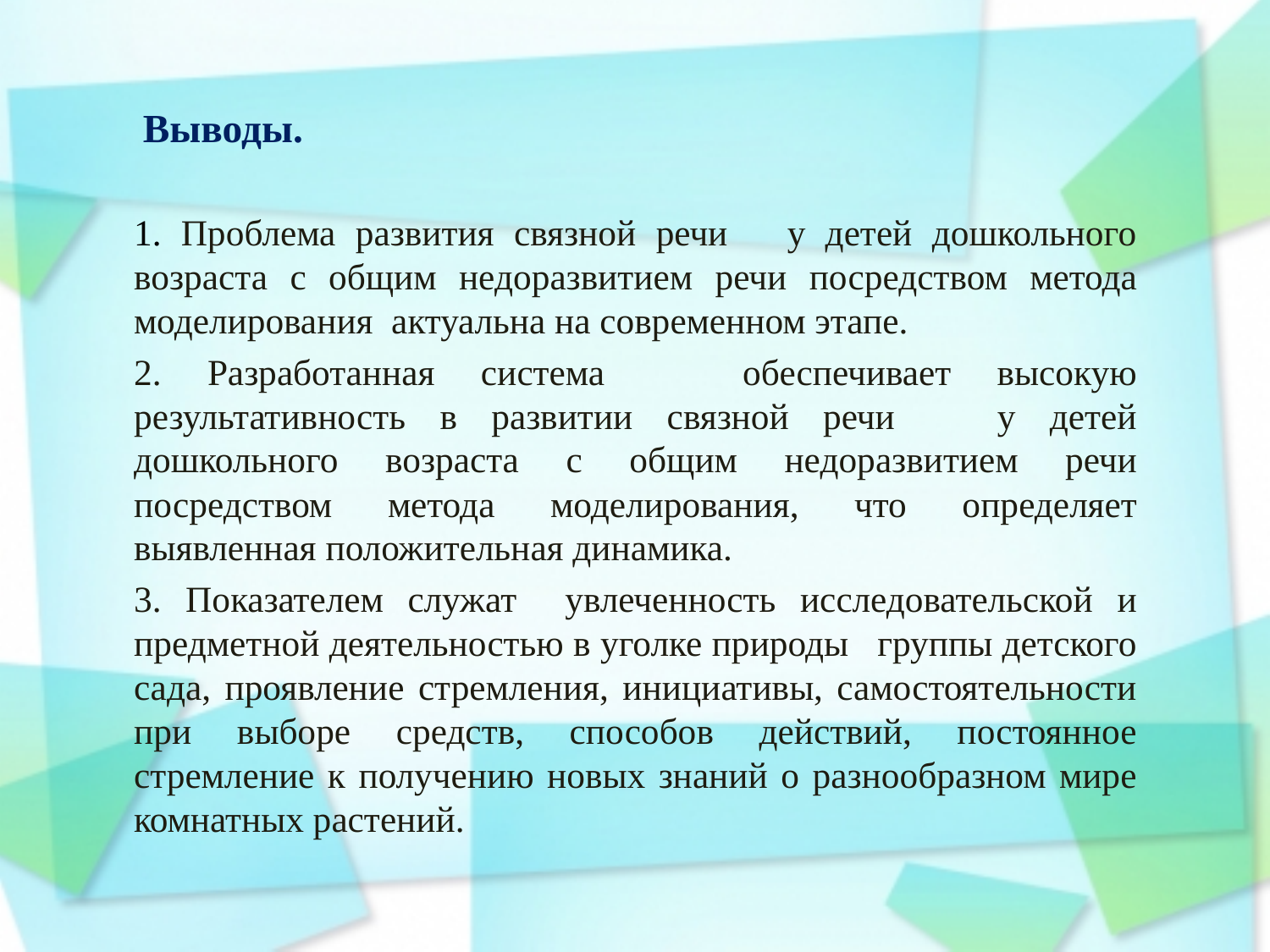

Выводы.

1. Проблема развития связной речи   у детей дошкольного возраста с общим недоразвитием речи посредством метода моделирования  актуальна на современном этапе.
2. Разработанная система   обеспечивает высокую результативность в развитии связной речи   у детей дошкольного возраста с общим недоразвитием речи посредством метода моделирования, что определяет выявленная положительная динамика.
3. Показателем служат  увлеченность исследовательской и предметной деятельностью в уголке природы   группы детского сада, проявление стремления, инициативы, самостоятельности при выборе средств, способов действий, постоянное стремление к получению новых знаний о разнообразном мире комнатных растений.